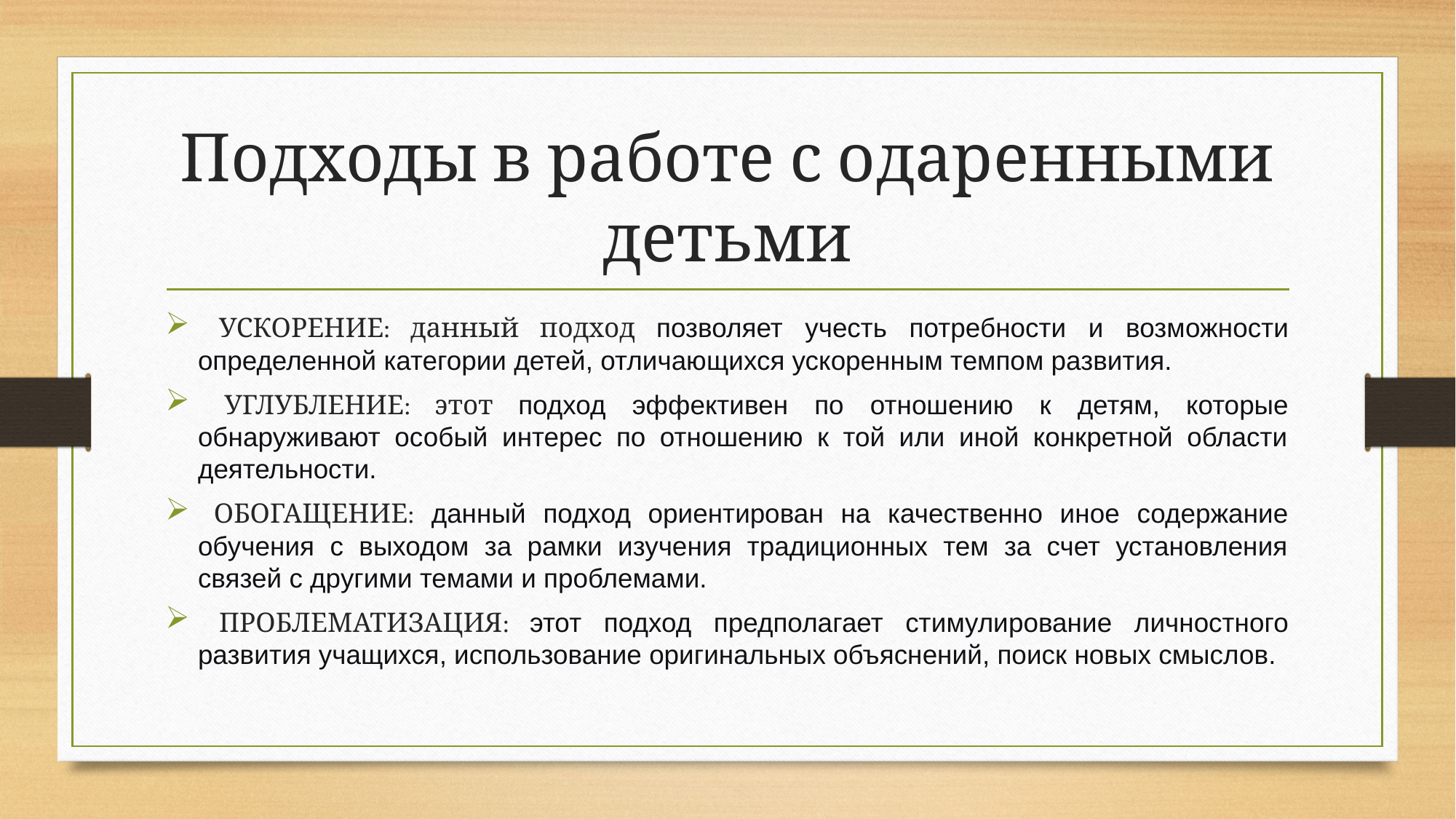

# Подходы в работе с одаренными детьми
 УСКОРЕНИЕ: данный подход позволяет учесть потребности и возможности определенной категории детей, отличающихся ускоренным темпом развития.
 УГЛУБЛЕНИЕ: этот подход эффективен по отношению к детям, которые обнаруживают особый интерес по отношению к той или иной конкретной области деятельности.
 ОБОГАЩЕНИЕ: данный подход ориентирован на качественно иное содержание обучения с выходом за рамки изучения традиционных тем за счет установления связей с другими темами и проблемами.
 ПРОБЛЕМАТИЗАЦИЯ: этот подход предполагает стимулирование личностного развития учащихся, использование оригинальных объяснений, поиск новых смыслов.